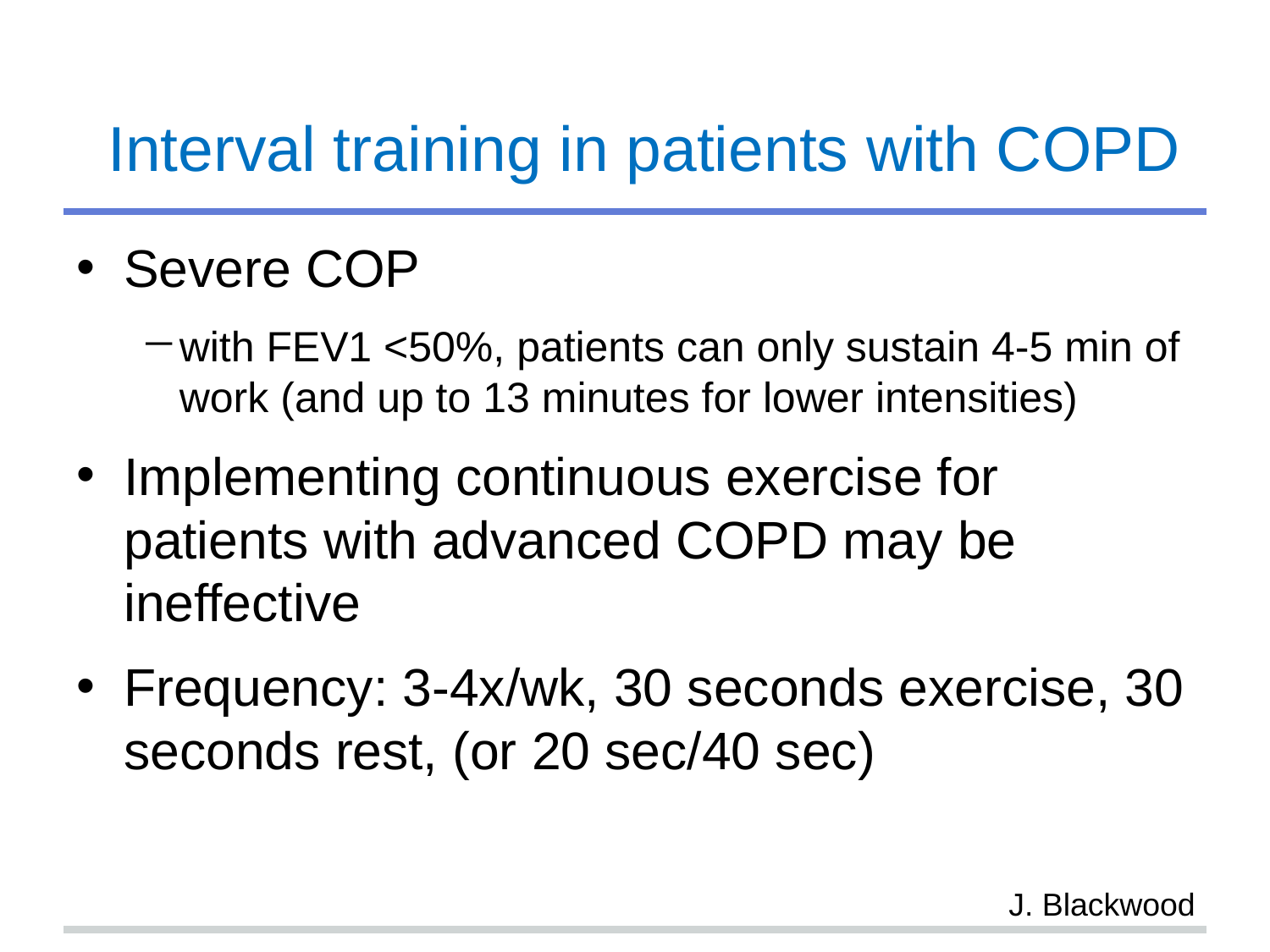

# Interval training in patients with COPD
Severe COP
with FEV1 <50%, patients can only sustain 4-5 min of work (and up to 13 minutes for lower intensities)
Implementing continuous exercise for patients with advanced COPD may be ineffective
Frequency: 3-4x/wk, 30 seconds exercise, 30 seconds rest, (or 20 sec/40 sec)

J. Blackwood